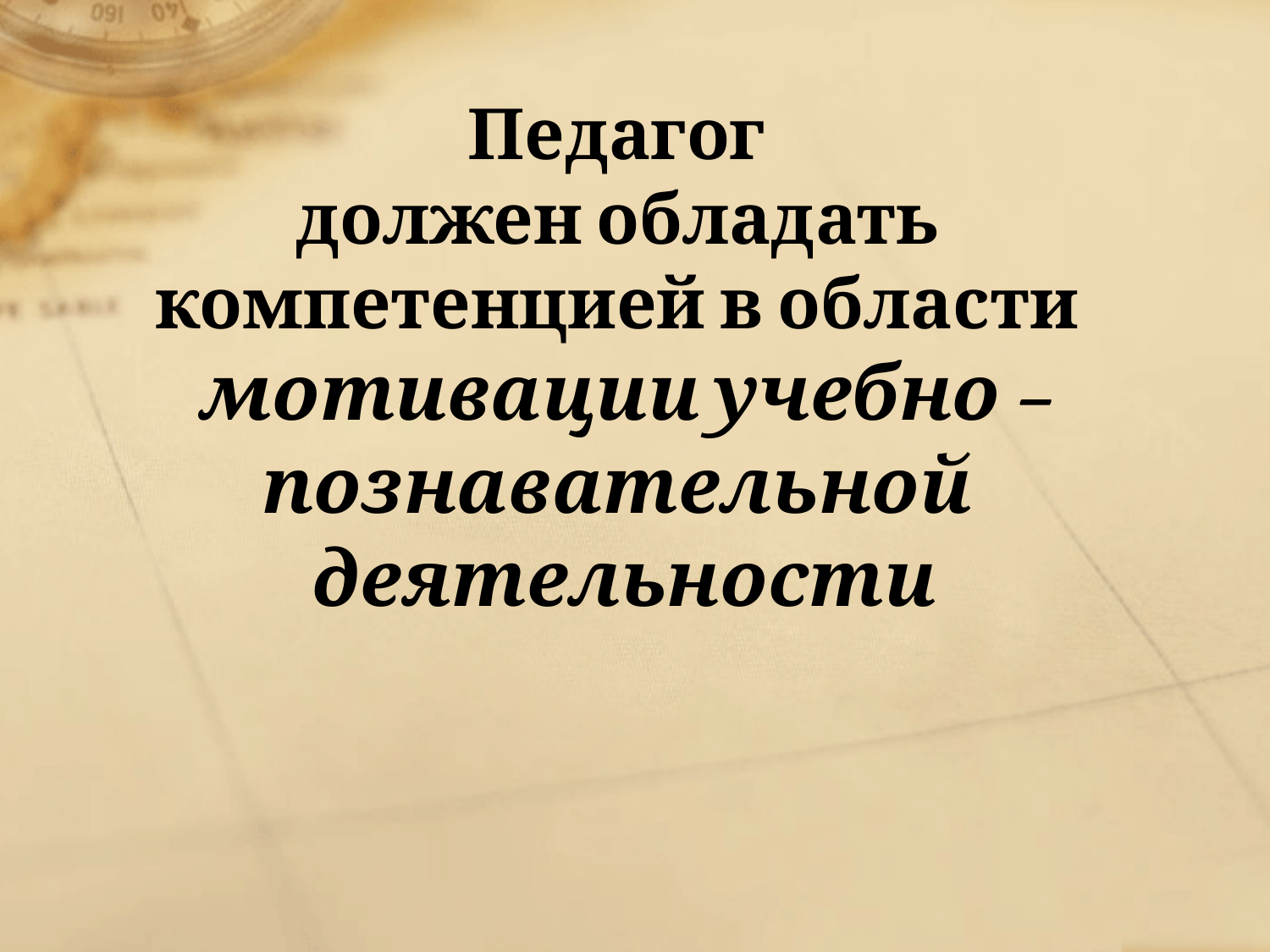

Педагог
должен обладать
компетенцией в области
мотивации учебно – познавательной  деятельности

#